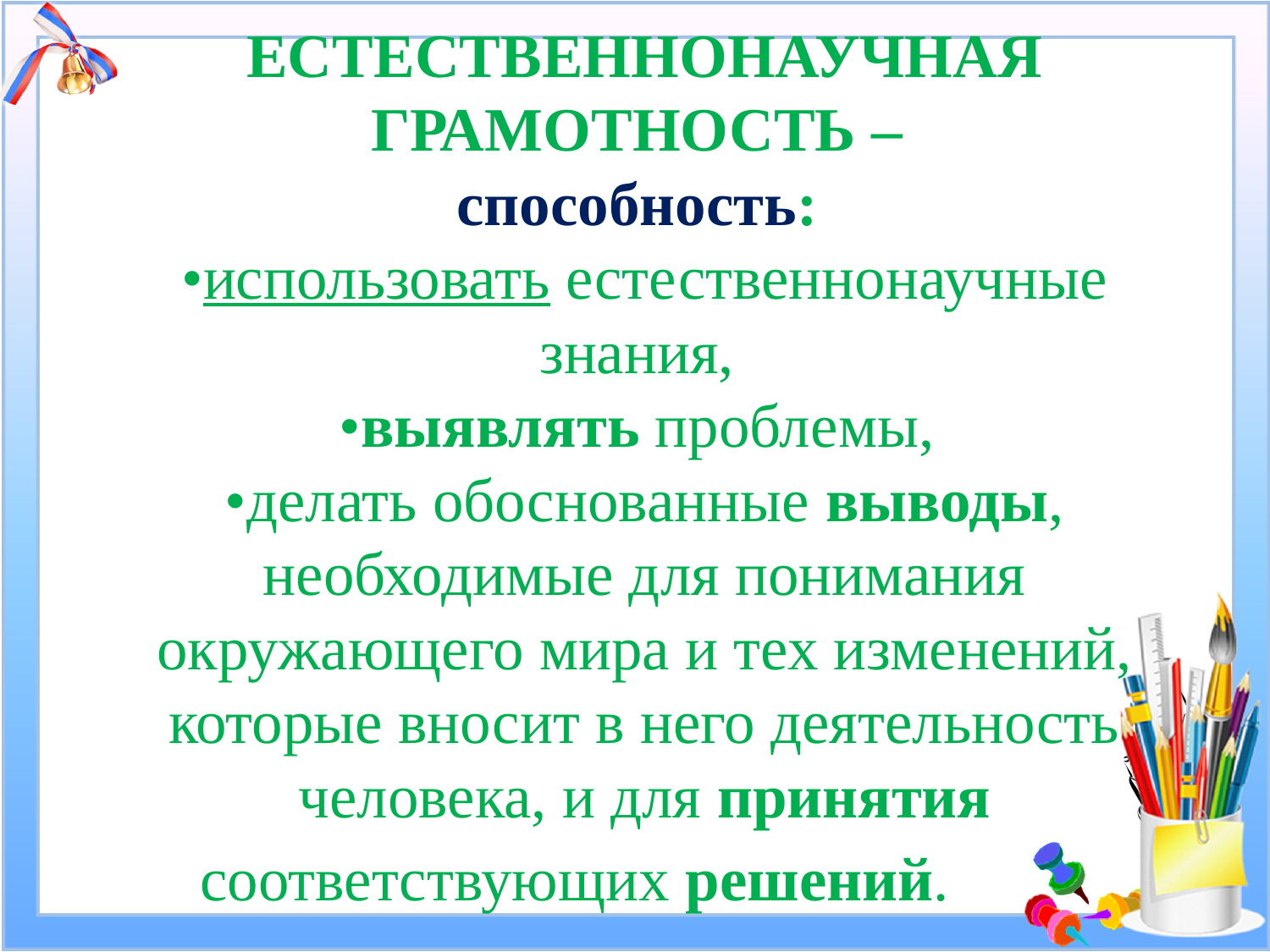

# Естественнонаучная грамотность – способность: •использовать естественнонаучные знания, •выявлять проблемы, •делать обоснованные выводы, необходимые для понимания окружающего мира и тех изменений, которые вносит в него деятельность человека, и для принятия соответствующих решений.